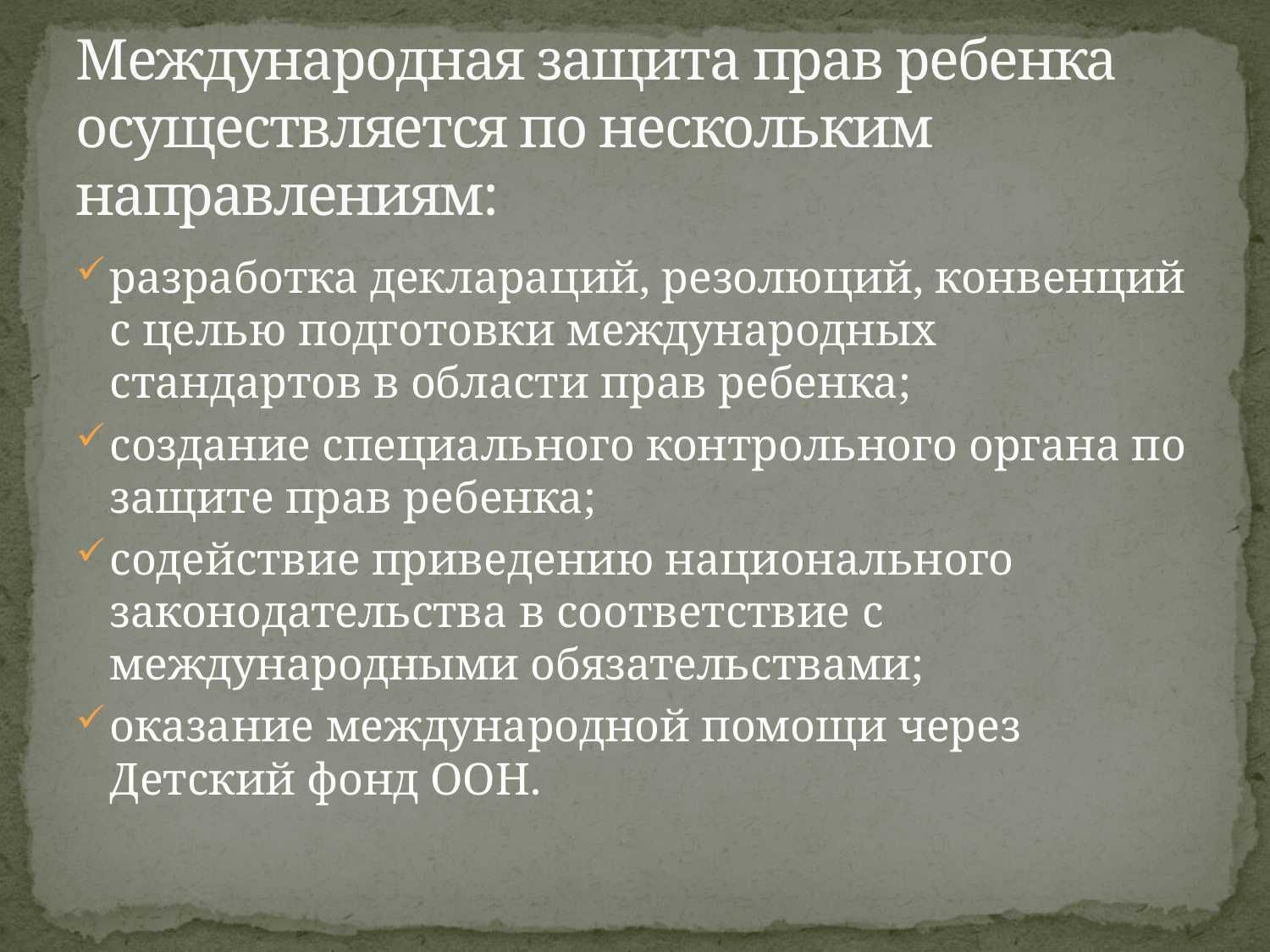

# Международная защита прав ребенка осуществляется по нескольким направлениям:
разработка деклараций, резолюций, конвенций с целью подготовки международных стандартов в области прав ребенка;
создание специального контрольного органа по защите прав ребенка;
содействие приведению национального законодательства в соответствие с международными обязательствами;
оказание международной помощи через Детский фонд ООН.